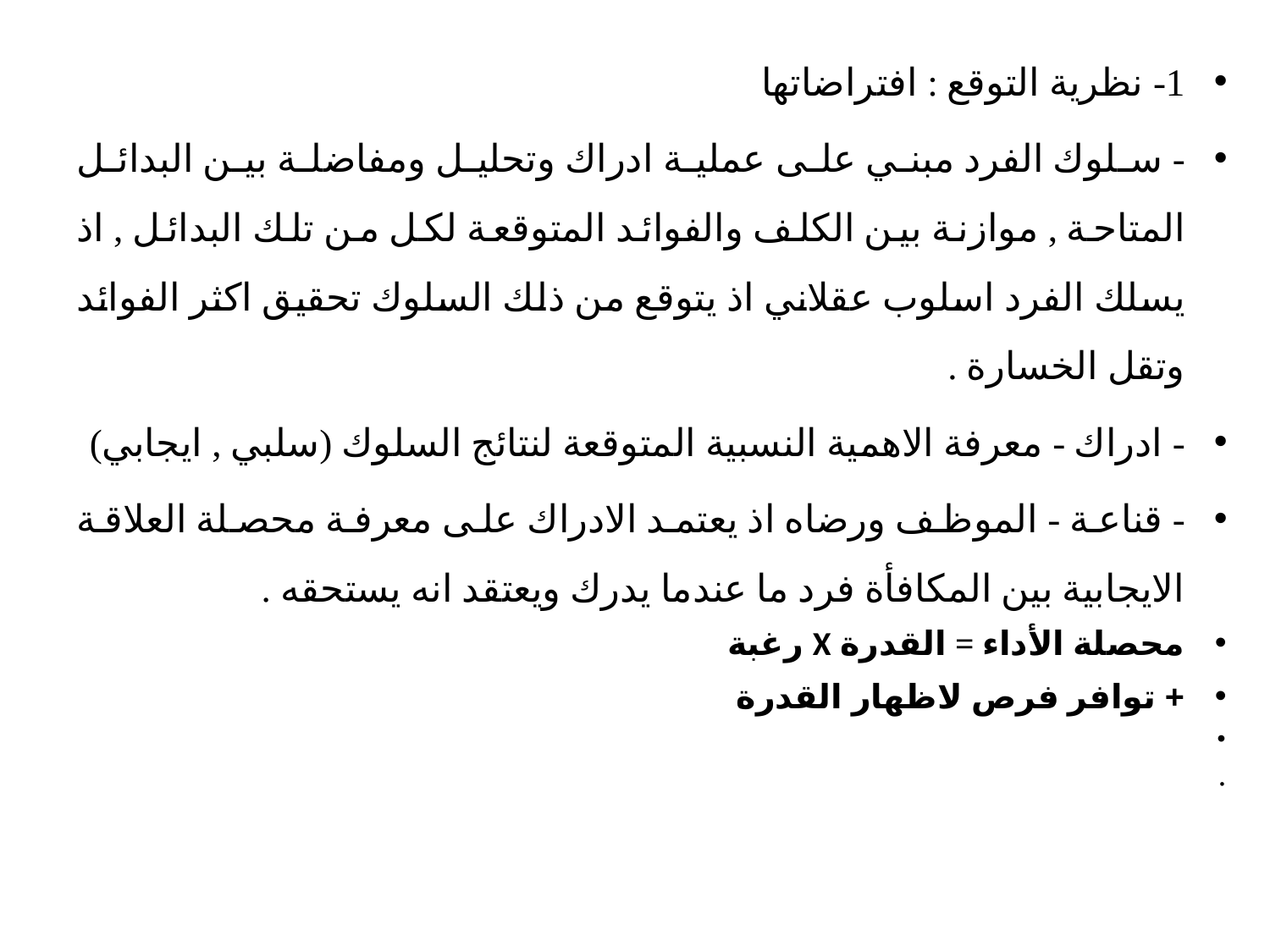

1- نظرية التوقع : افتراضاتها
- سلوك الفرد مبني على عملية ادراك وتحليل ومفاضلة بين البدائل المتاحة , موازنة بين الكلف والفوائد المتوقعة لكل من تلك البدائل , اذ يسلك الفرد اسلوب عقلاني اذ يتوقع من ذلك السلوك تحقيق اكثر الفوائد وتقل الخسارة .
- ادراك - معرفة الاهمية النسبية المتوقعة لنتائج السلوك (سلبي , ايجابي)
- قناعة - الموظف ورضاه اذ يعتمد الادراك على معرفة محصلة العلاقة الايجابية بين المكافأة فرد ما عندما يدرك ويعتقد انه يستحقه .
محصلة الأداء = القدرة X رغبة
+ توافر فرص لاظهار القدرة